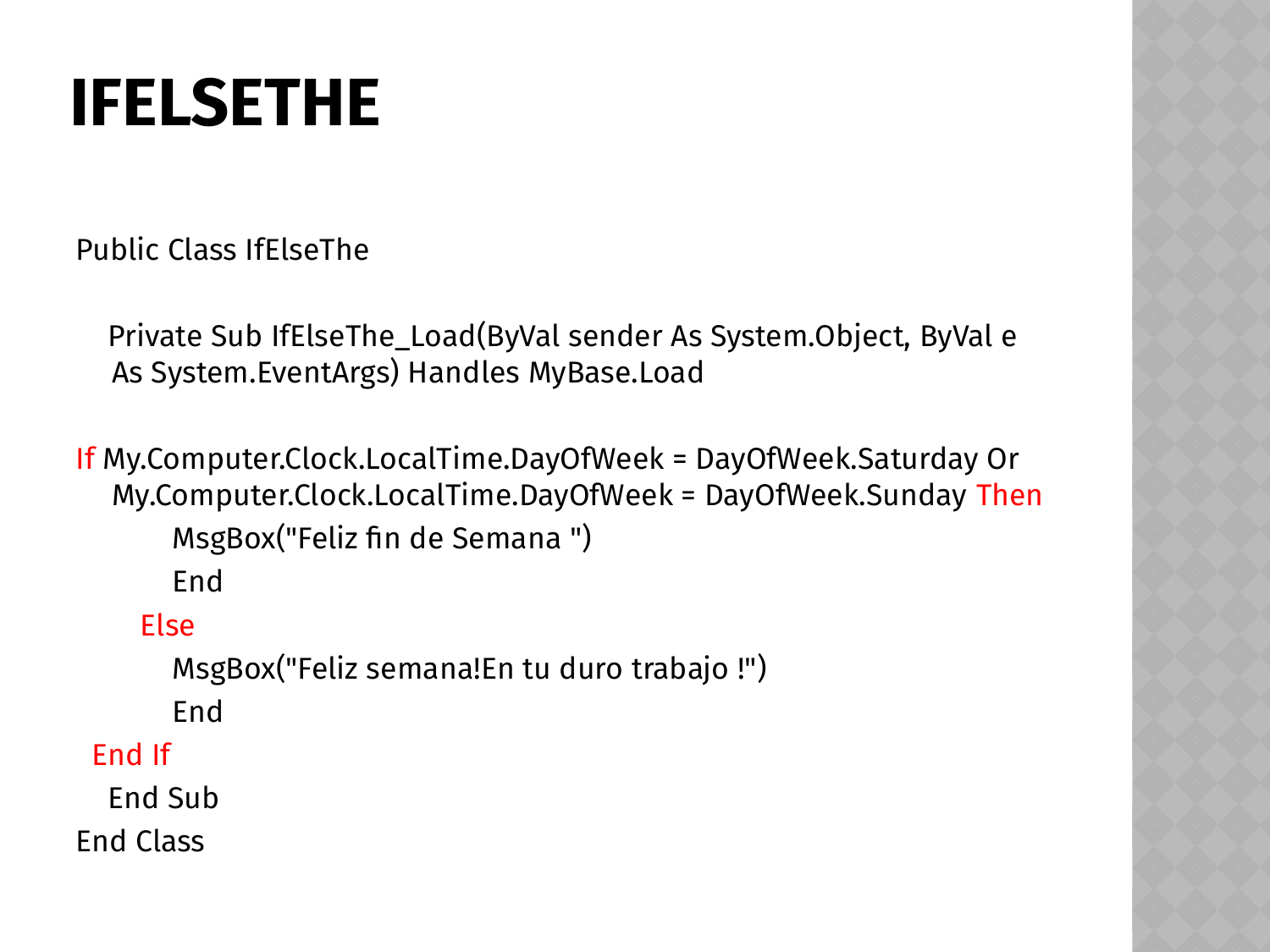

# IfElseThe
Public Class IfElseThe

    Private Sub IfElseThe_Load(ByVal sender As System.Object, ByVal e As System.EventArgs) Handles MyBase.Load

If My.Computer.Clock.LocalTime.DayOfWeek = DayOfWeek.Saturday Or My.Computer.Clock.LocalTime.DayOfWeek = DayOfWeek.Sunday Then
            MsgBox("Feliz fin de Semana ")
            End
        Else
            MsgBox("Feliz semana!En tu duro trabajo !")
            End
  End If
    End Sub
End Class